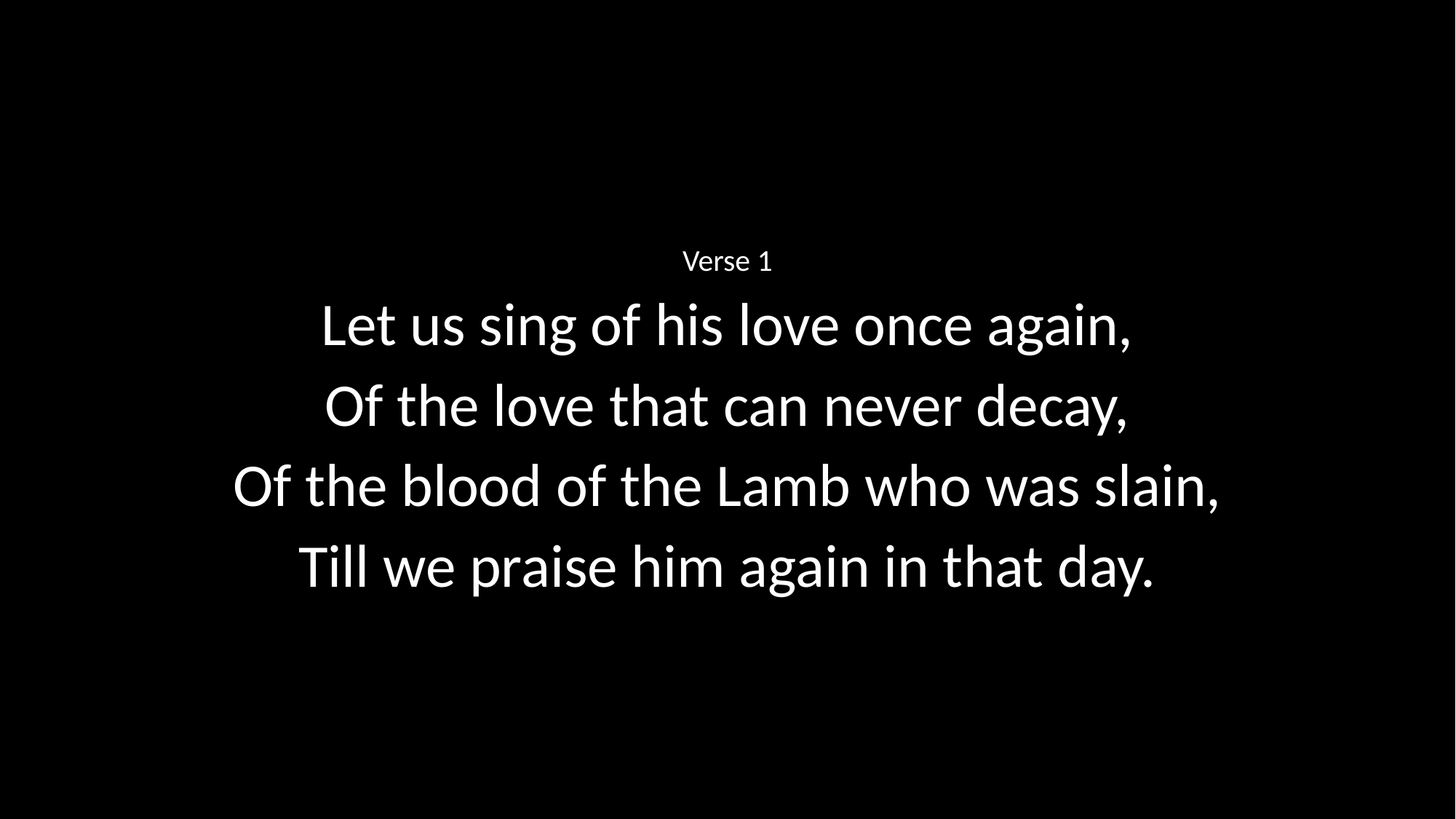

Verse 1
Let us sing of his love once again,
Of the love that can never decay,
Of the blood of the Lamb who was slain,
Till we praise him again in that day.